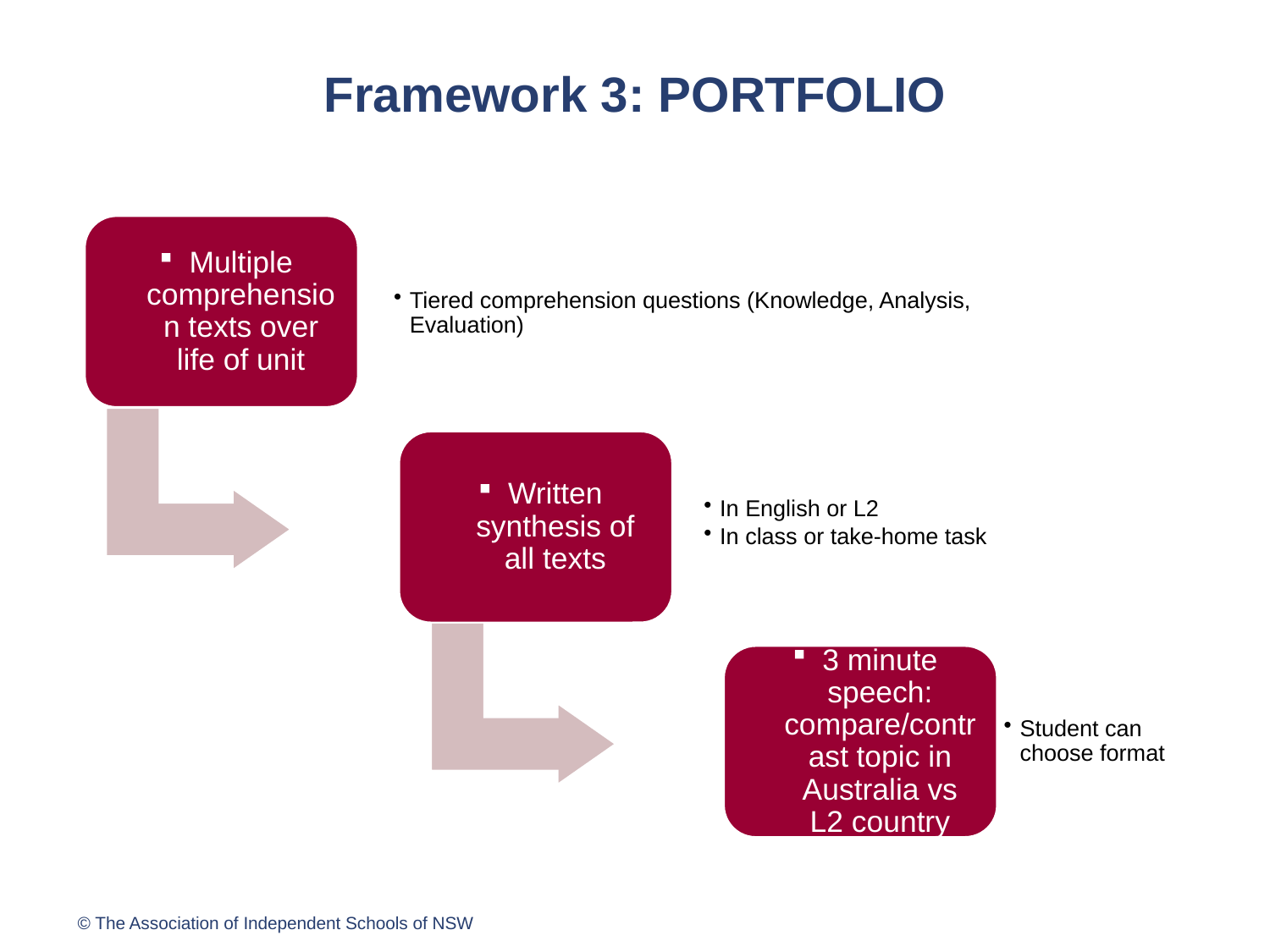

# Framework 3: PORTFOLIO
Multiple comprehension texts over life of unit
Tiered comprehension questions (Knowledge, Analysis, Evaluation)
Written synthesis of all texts
In English or L2
In class or take-home task
3 minute speech: compare/contrast topic in Australia vs L2 country
Student can choose format